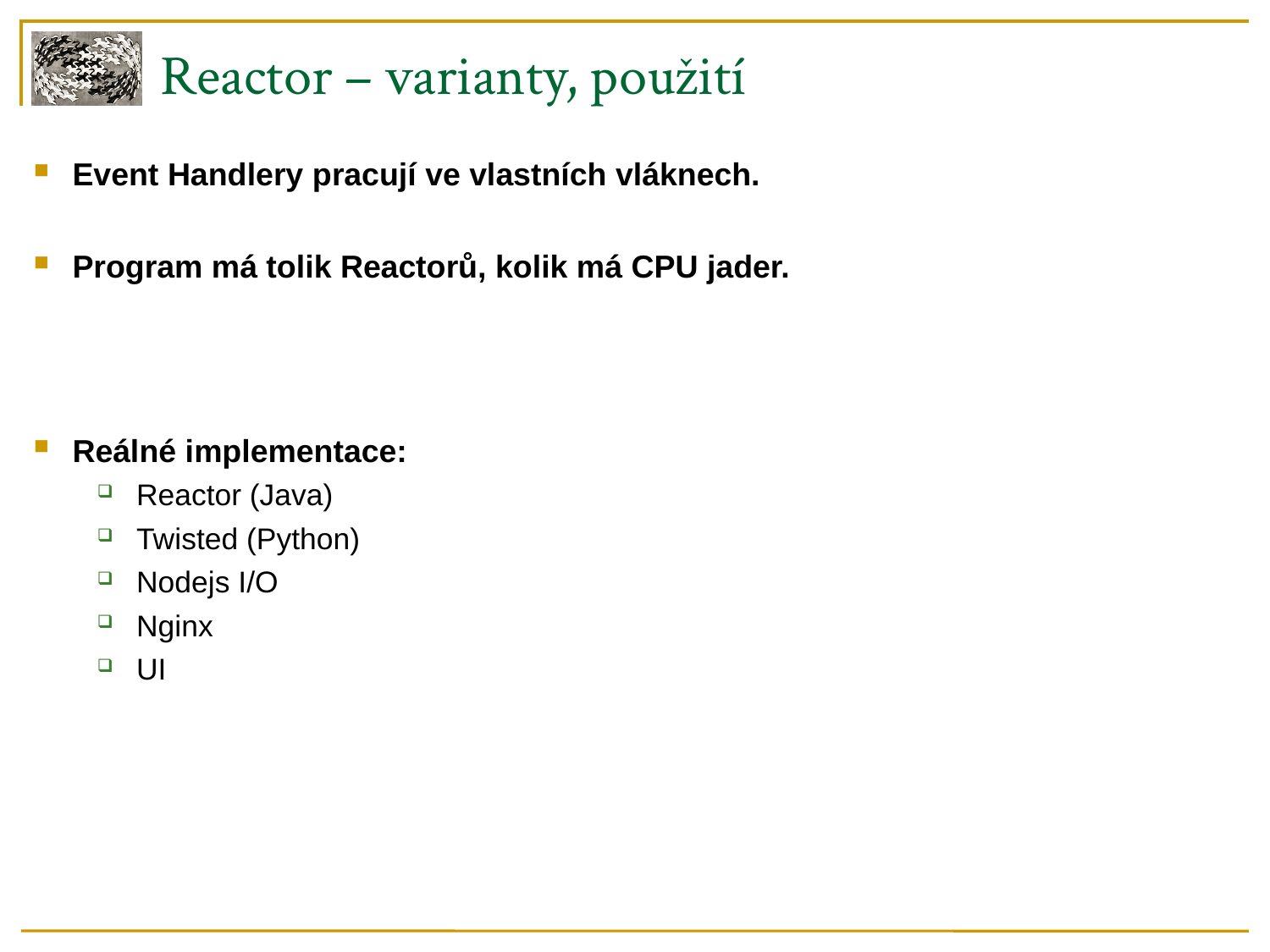

Reactor – varianty, použití
 Event Handlery pracují ve vlastních vláknech.

 Program má tolik Reactorů, kolik má CPU jader.

 Reálné implementace:
Reactor (Java)
Twisted (Python)
Nodejs I/O
Nginx
UI